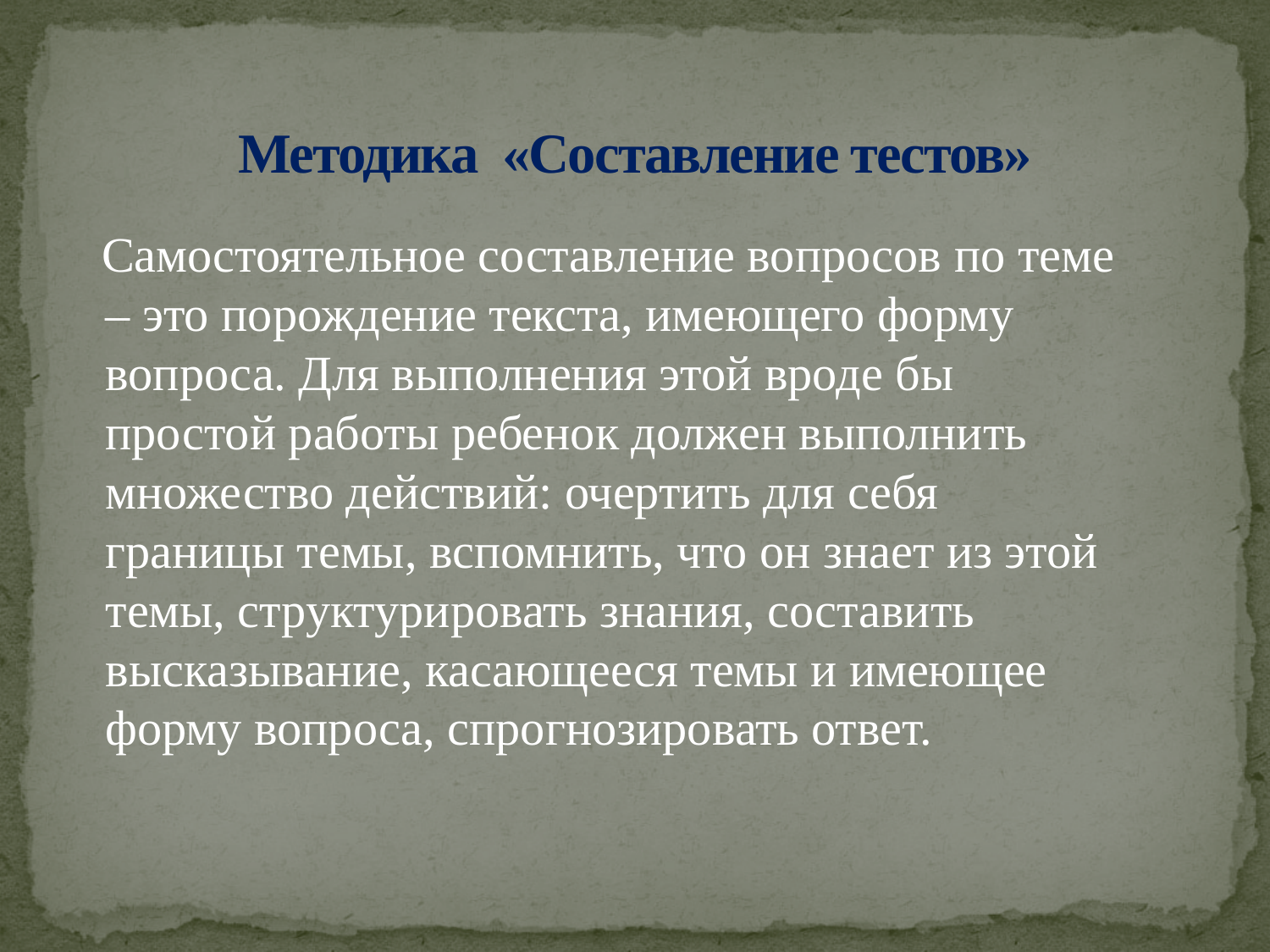

# Методика  «Составление тестов»
   Самостоятельное составление вопросов по теме – это порождение текста, имеющего форму вопроса. Для выполнения этой вроде бы простой работы ребенок должен выполнить множество действий: очертить для себя границы темы, вспомнить, что он знает из этой темы, структурировать знания, составить высказывание, касающееся темы и имеющее форму вопроса, спрогнозировать ответ.